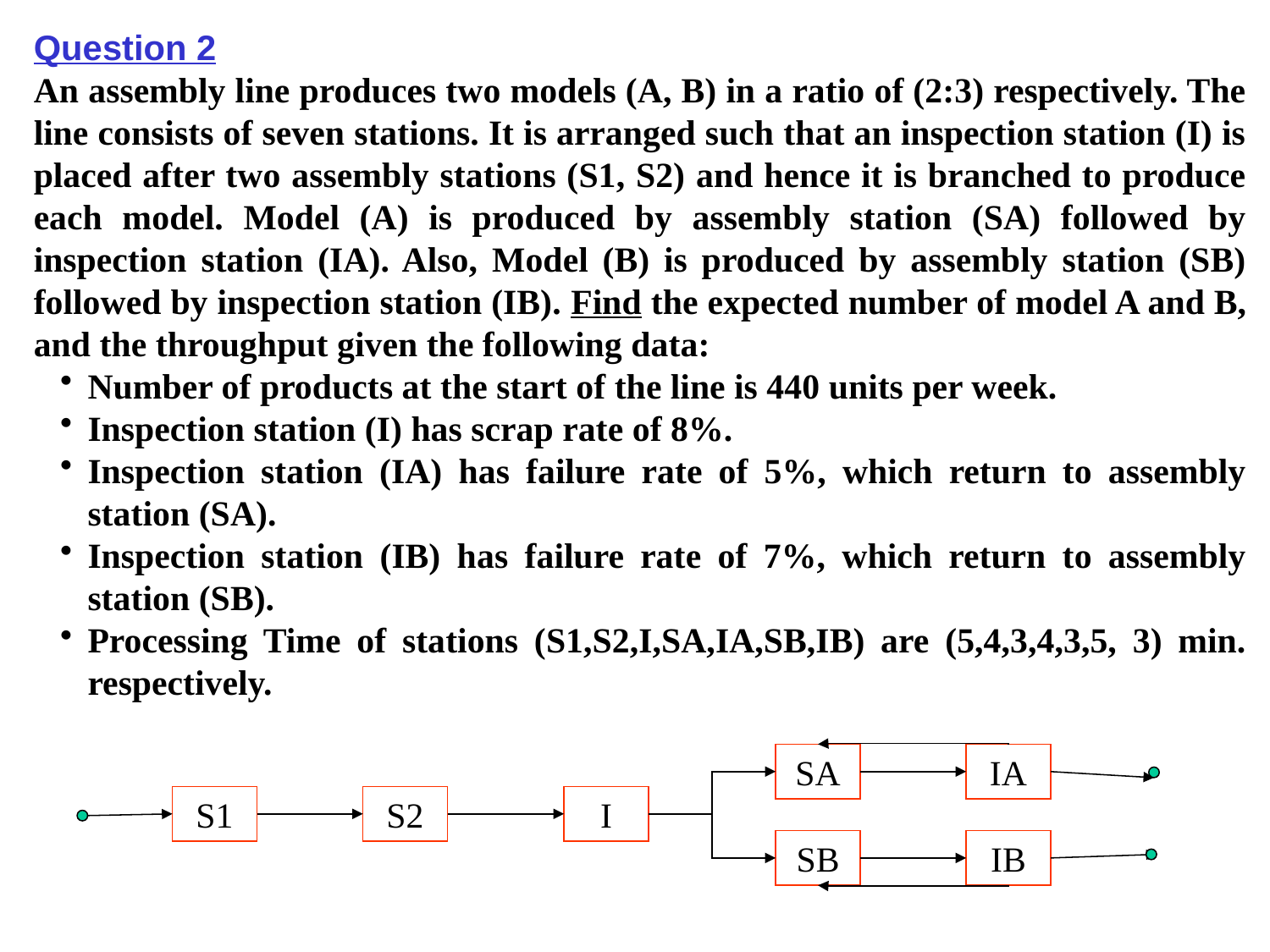

Question 2
An assembly line produces two models (A, B) in a ratio of (2:3) respectively. The line consists of seven stations. It is arranged such that an inspection station (I) is placed after two assembly stations (S1, S2) and hence it is branched to produce each model. Model (A) is produced by assembly station (SA) followed by inspection station (IA). Also, Model (B) is produced by assembly station (SB) followed by inspection station (IB). Find the expected number of model A and B, and the throughput given the following data:
Number of products at the start of the line is 440 units per week.
Inspection station (I) has scrap rate of 8%.
Inspection station (IA) has failure rate of 5%, which return to assembly station (SA).
Inspection station (IB) has failure rate of 7%, which return to assembly station (SB).
Processing Time of stations (S1,S2,I,SA,IA,SB,IB) are (5,4,3,4,3,5, 3) min. respectively.
SA
IA

S1
S2
I

SB
IB